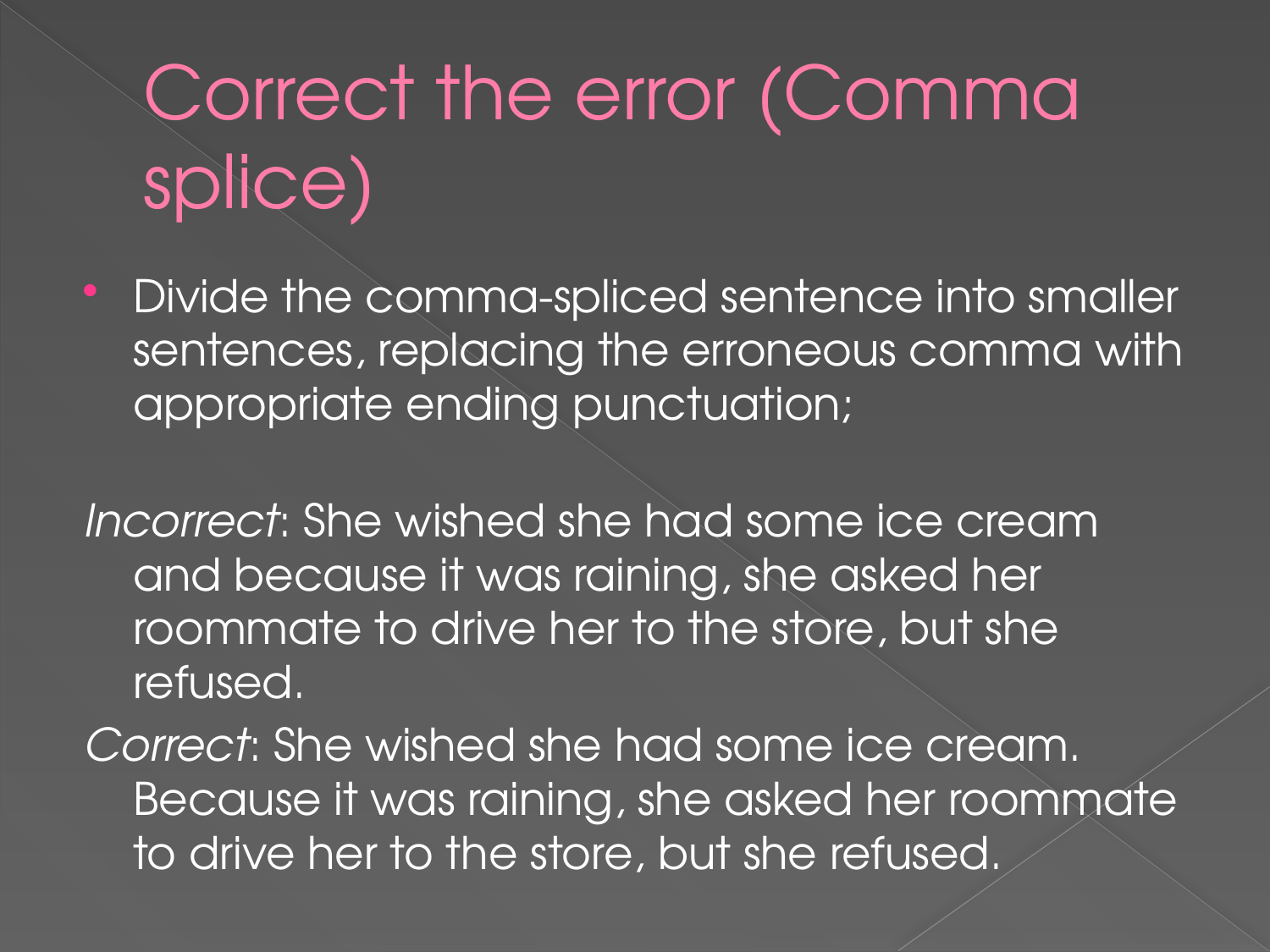

# Correct the error (Comma splice)
Divide the comma-spliced sentence into smaller sentences, replacing the erroneous comma with appropriate ending punctuation;
Incorrect: She wished she had some ice cream and because it was raining, she asked her roommate to drive her to the store, but she refused.
Correct: She wished she had some ice cream. Because it was raining, she asked her roommate to drive her to the store, but she refused.